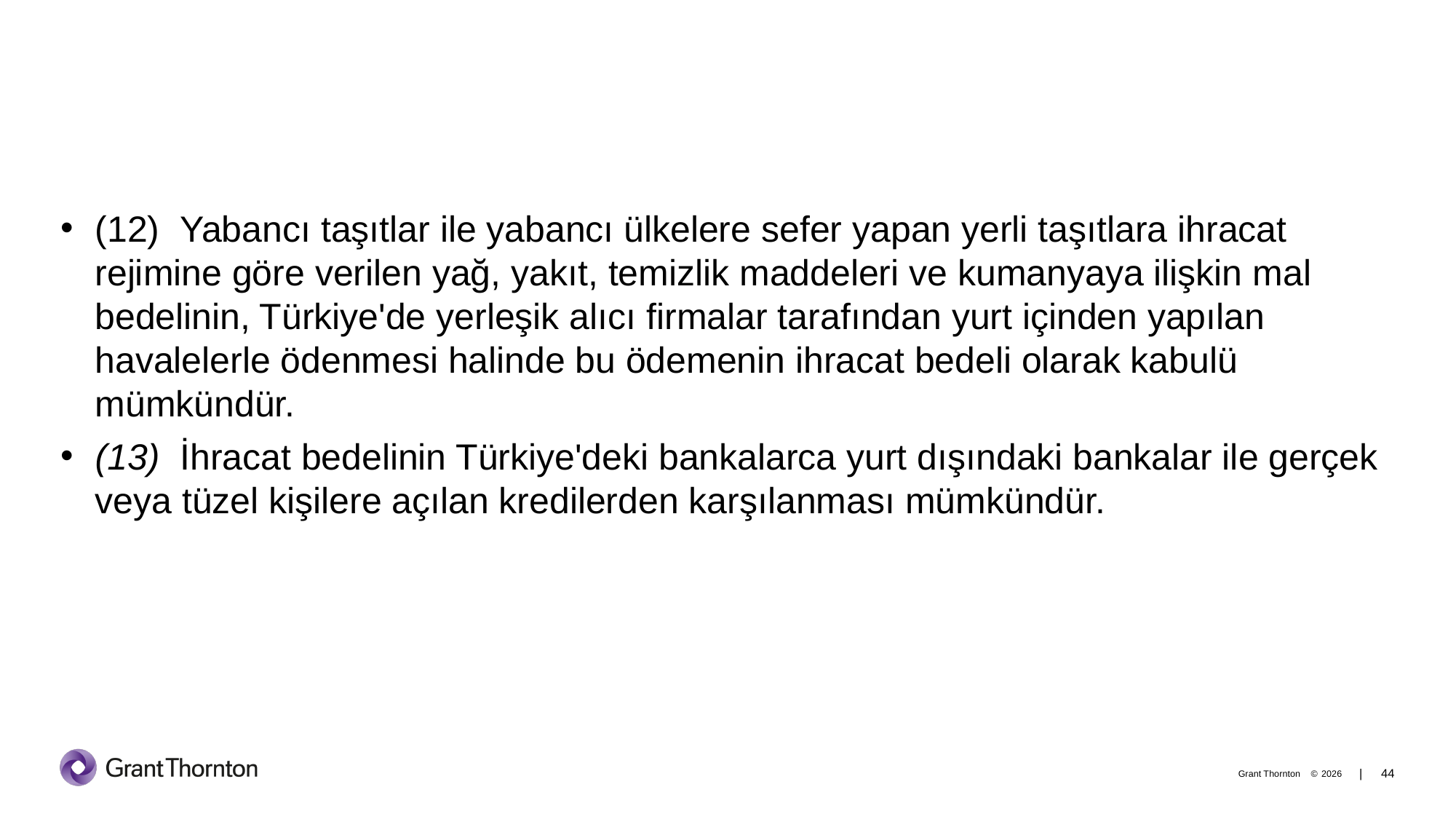

#
(12)  Yabancı taşıtlar ile yabancı ülkelere sefer yapan yerli taşıtlara ihracat rejimine göre verilen yağ, yakıt, temizlik maddeleri ve kumanyaya ilişkin mal bedelinin, Türkiye'de yerleşik alıcı firmalar tarafından yurt içinden yapılan havalelerle ödenmesi halinde bu ödemenin ihracat bedeli olarak kabulü mümkündür.
(13)  İhracat bedelinin Türkiye'deki bankalarca yurt dışındaki bankalar ile gerçek veya tüzel kişilere açılan kredilerden karşılanması mümkündür.
44